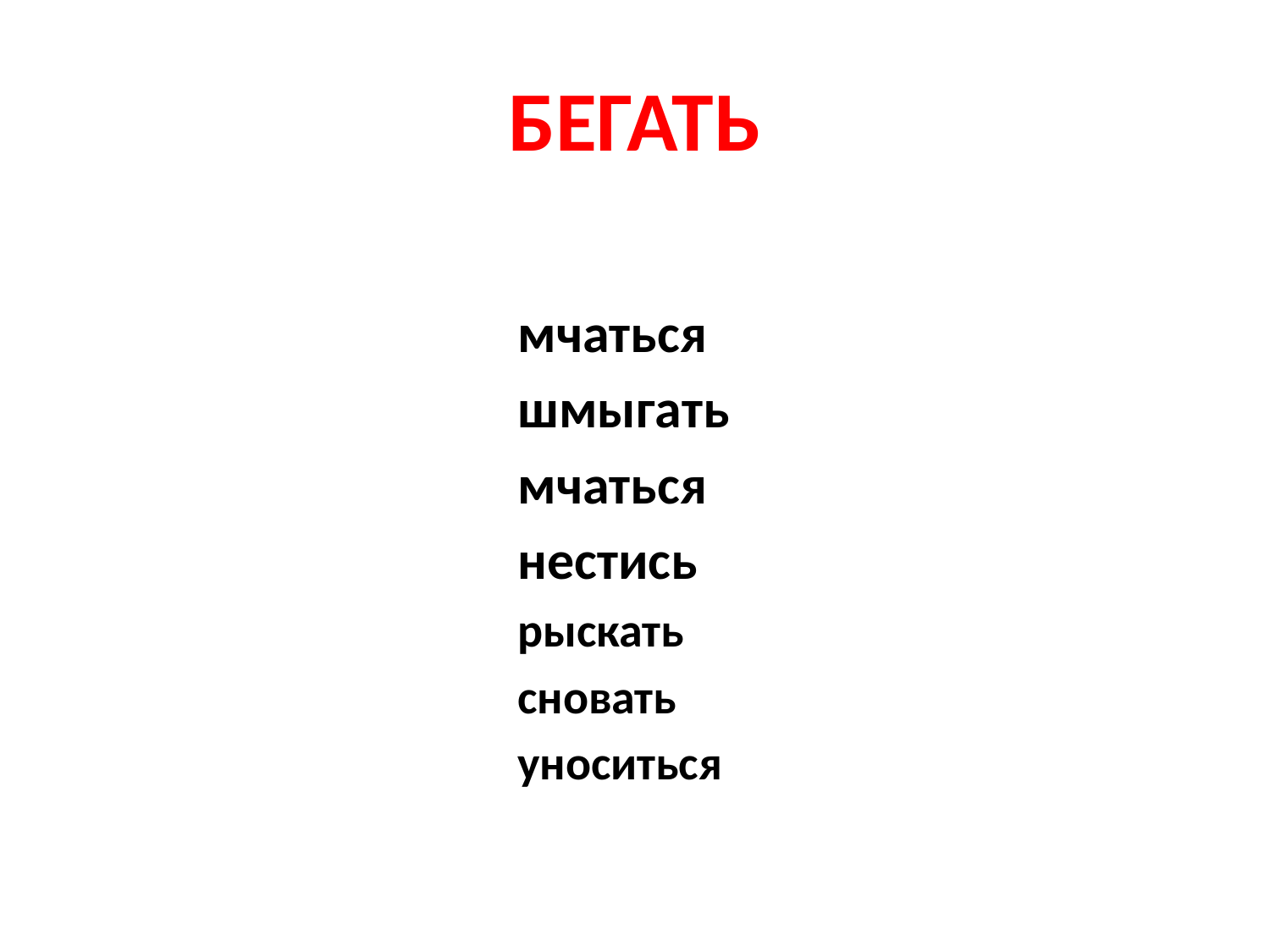

# БЕГАТЬ

мчаться
шмыгать
мчаться
нестись
рыскать
сновать
уноситься